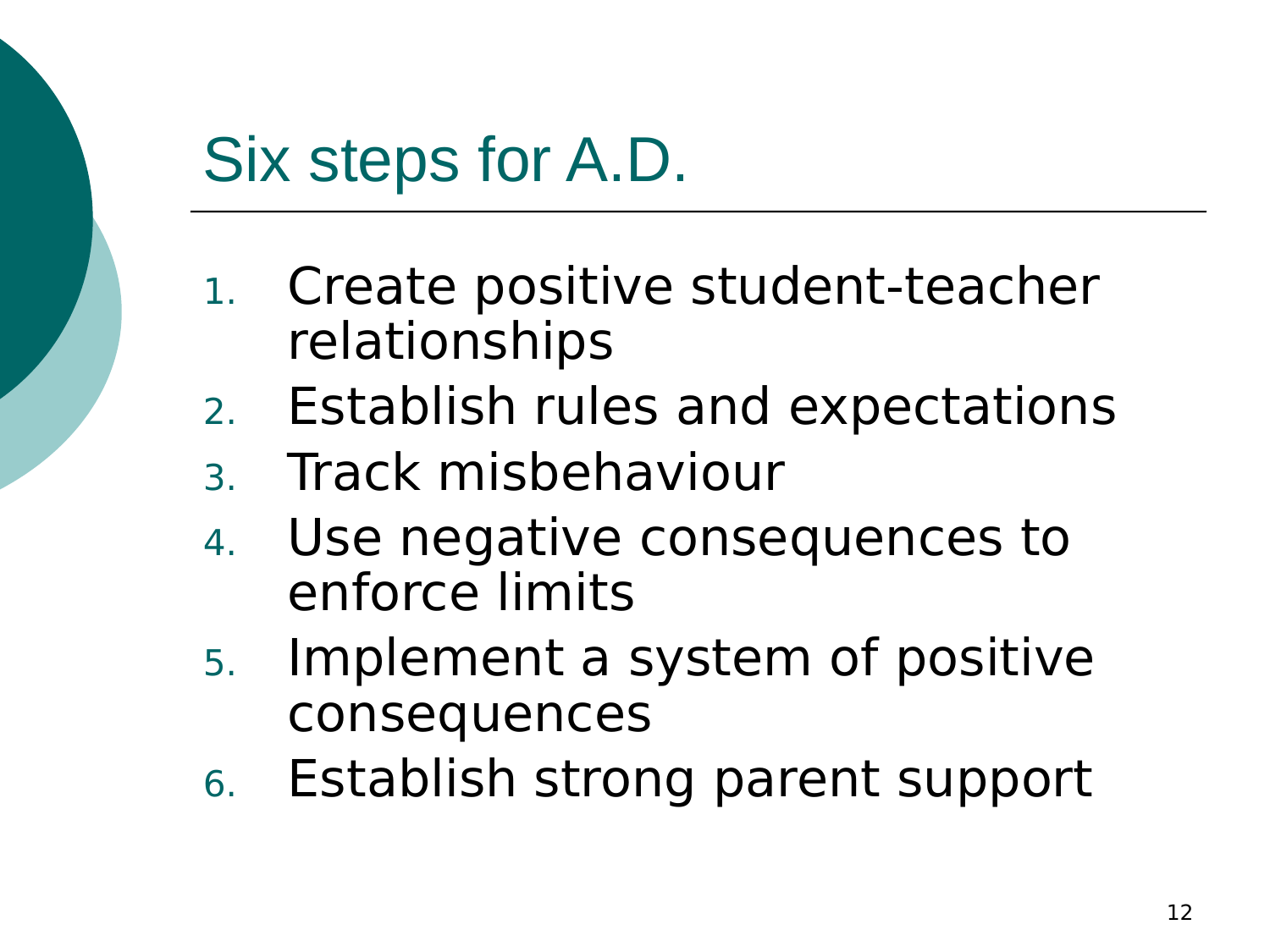

# Six steps for A.D.
Create positive student-teacher relationships
Establish rules and expectations
Track misbehaviour
Use negative consequences to enforce limits
Implement a system of positive consequences
Establish strong parent support
12